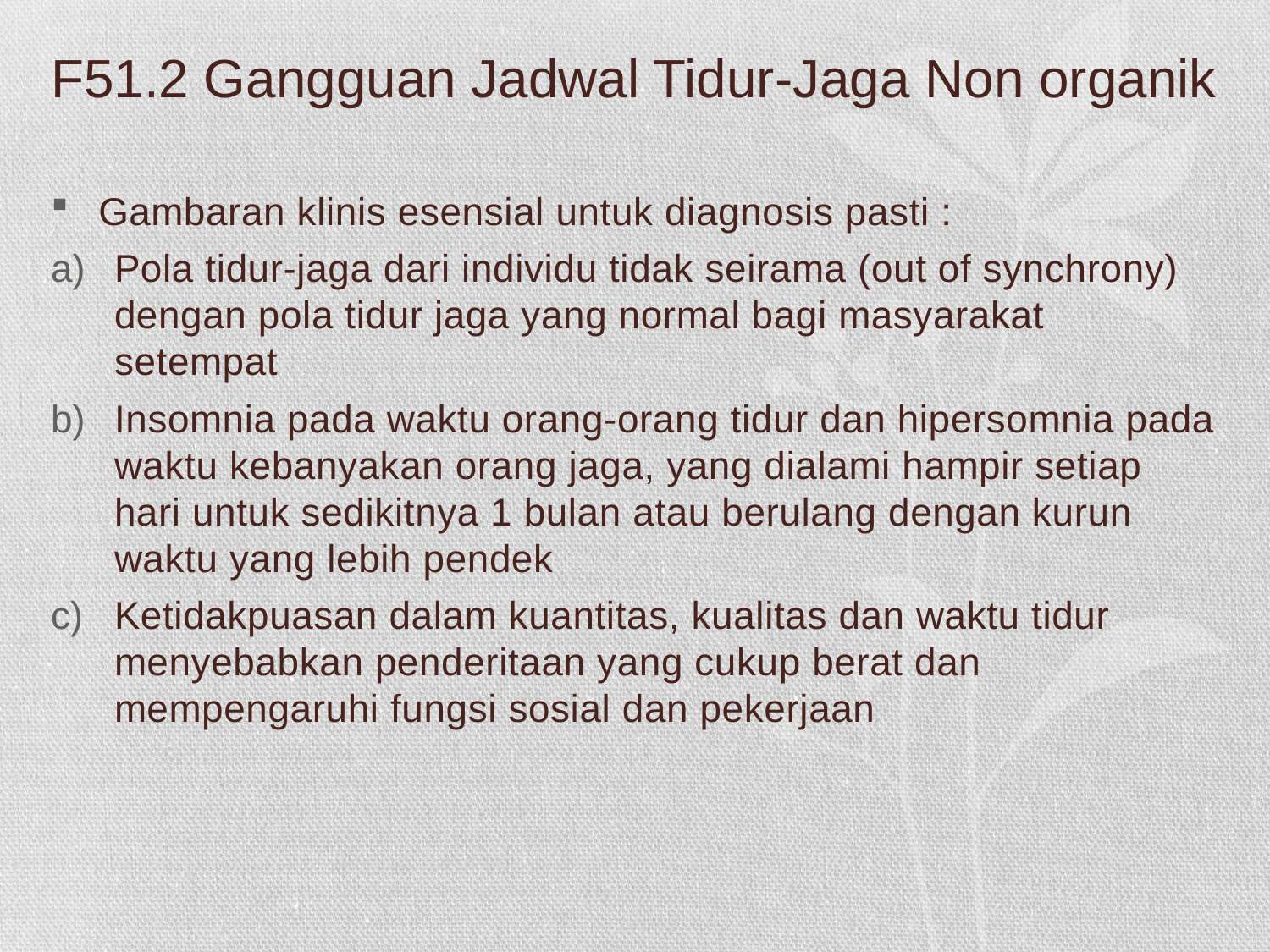

# F51.2 Gangguan Jadwal Tidur-Jaga Non organik
Gambaran klinis esensial untuk diagnosis pasti :
Pola tidur-jaga dari individu tidak seirama (out of synchrony) dengan pola tidur jaga yang normal bagi masyarakat setempat
Insomnia pada waktu orang-orang tidur dan hipersomnia pada waktu kebanyakan orang jaga, yang dialami hampir setiap hari untuk sedikitnya 1 bulan atau berulang dengan kurun waktu yang lebih pendek
Ketidakpuasan dalam kuantitas, kualitas dan waktu tidur menyebabkan penderitaan yang cukup berat dan mempengaruhi fungsi sosial dan pekerjaan